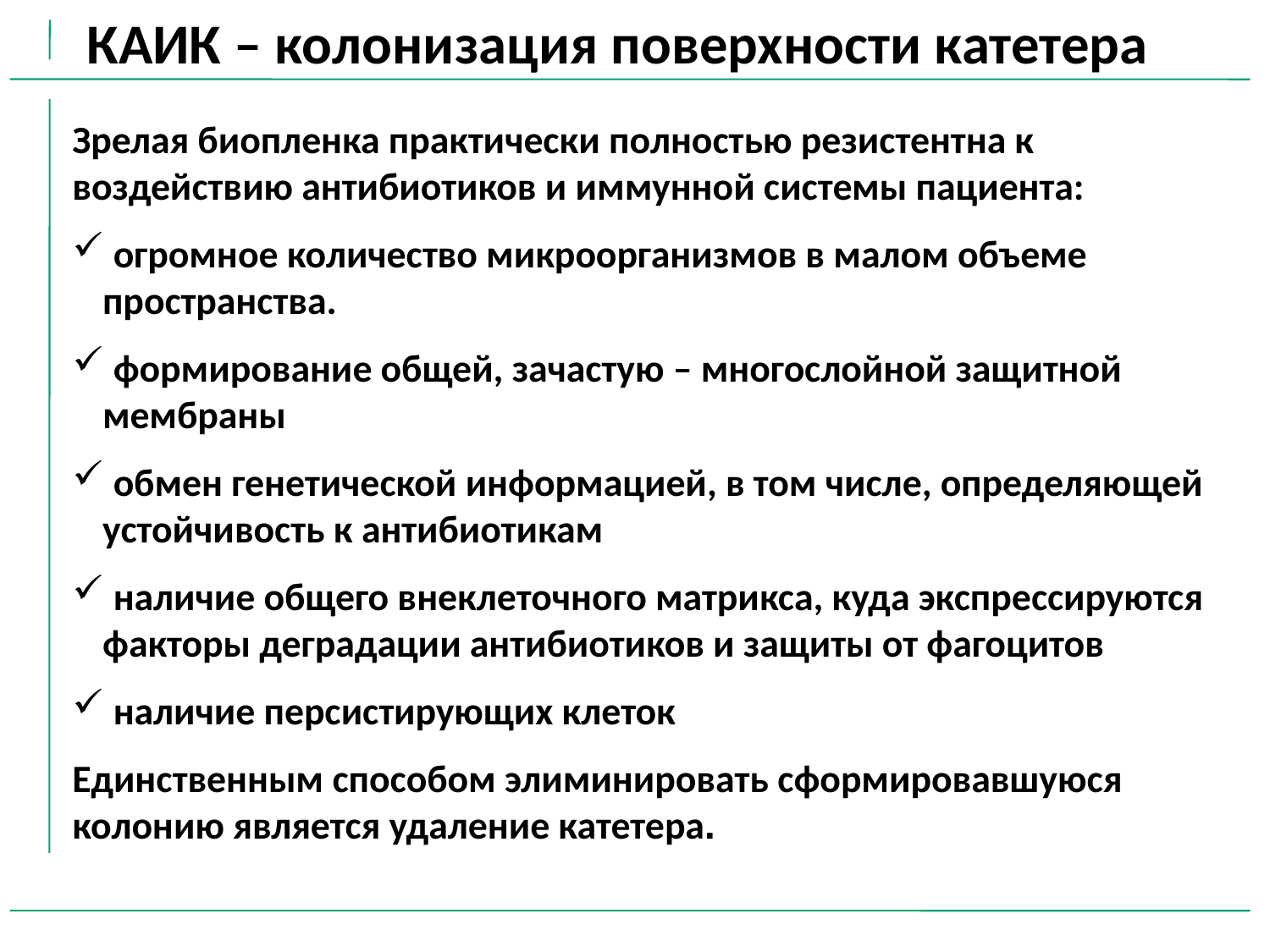

КАИК – колонизация поверхности катетера
Зрелая биопленка практически полностью резистентна к воздействию антибиотиков и иммунной системы пациента:
 огромное количество микроорганизмов в малом объеме пространства.
 формирование общей, зачастую – многослойной защитной мембраны
 обмен генетической информацией, в том числе, определяющей устойчивость к антибиотикам
 наличие общего внеклеточного матрикса, куда экспрессируются факторы деградации антибиотиков и защиты от фагоцитов
 наличие персистирующих клеток
Единственным способом элиминировать сформировавшуюся колонию является удаление катетера.